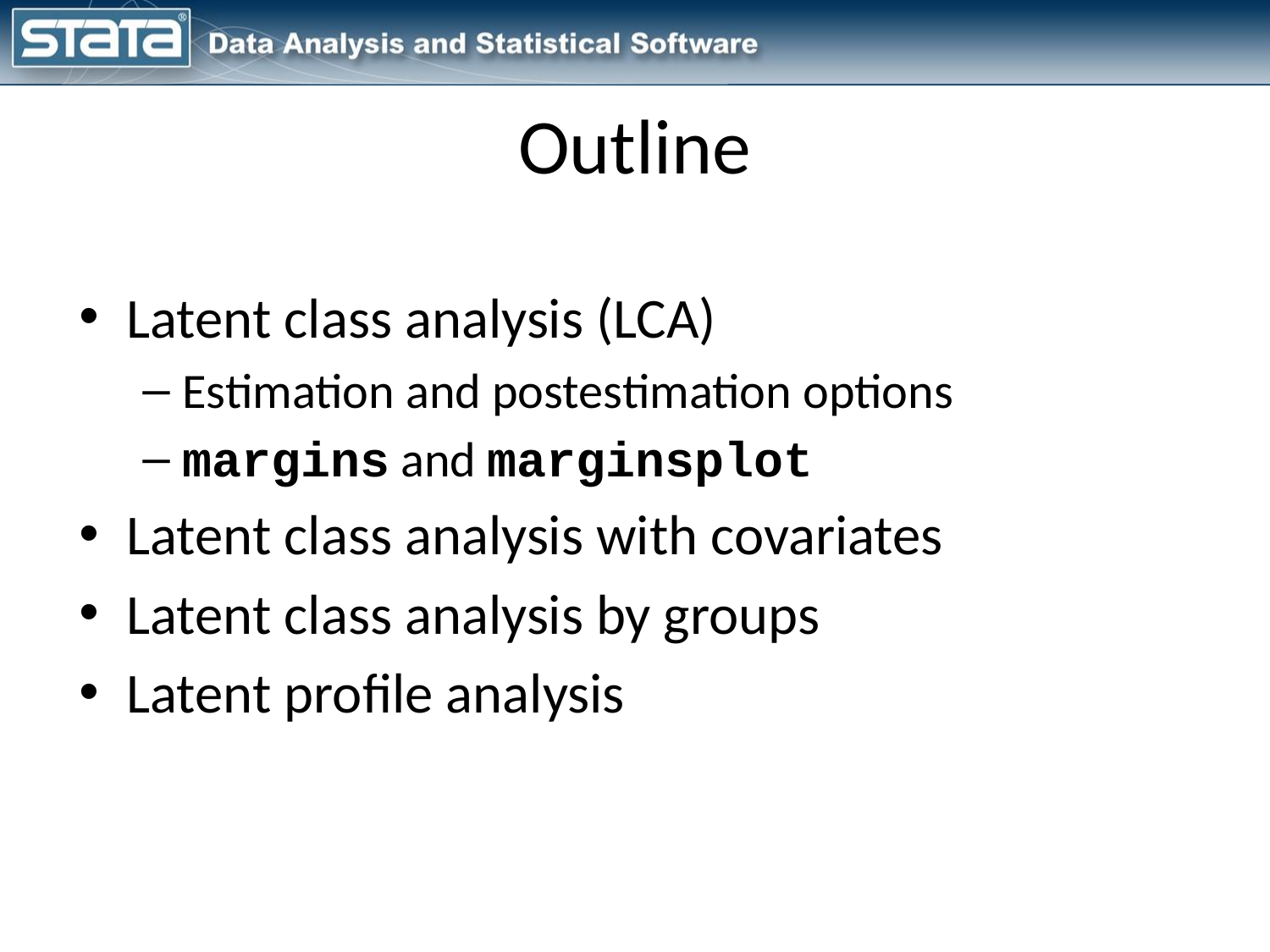

# Outline
Latent class analysis (LCA)
Estimation and postestimation options
margins and marginsplot
Latent class analysis with covariates
Latent class analysis by groups
Latent profile analysis